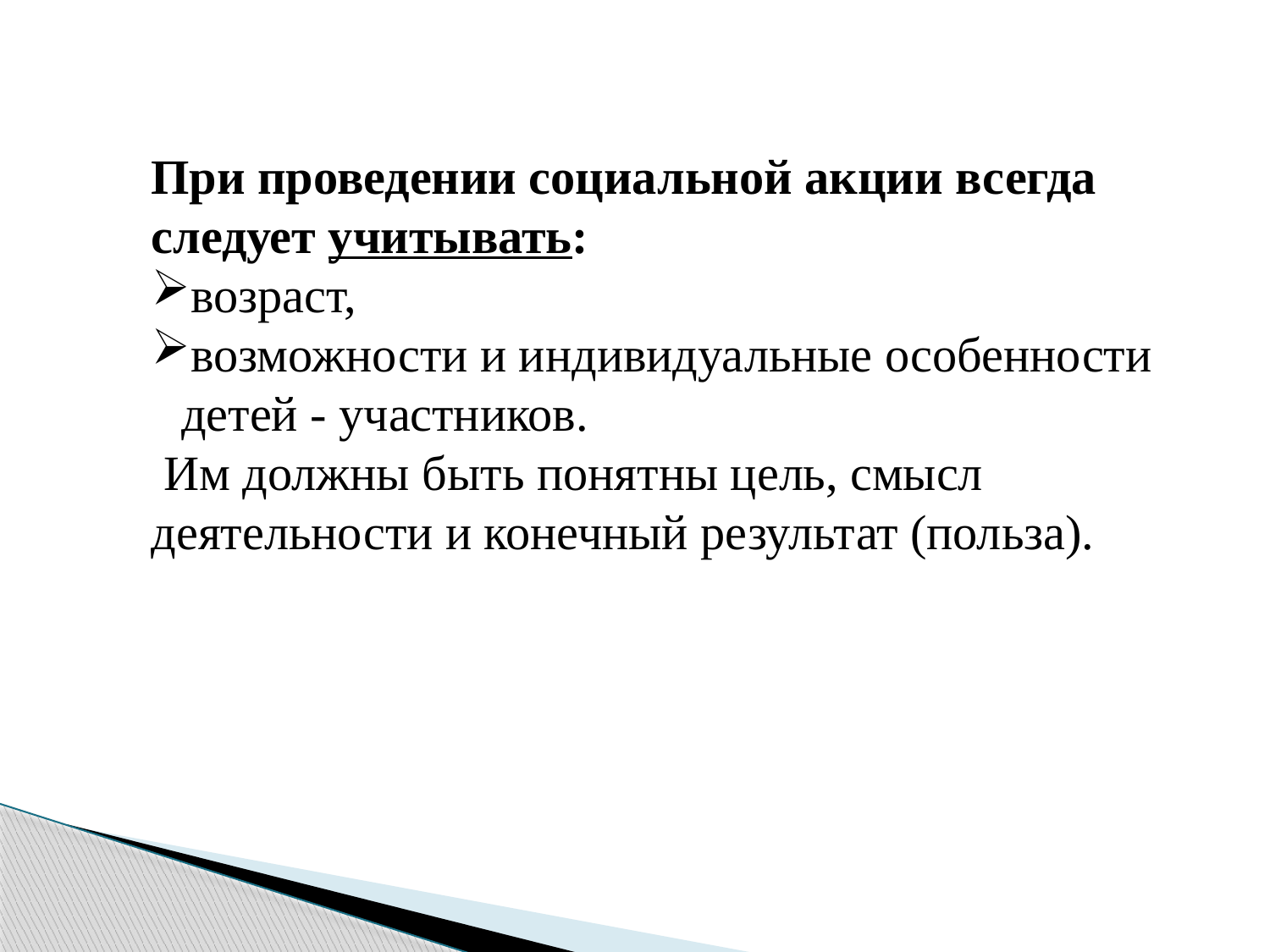

При проведении социальной акции всегда следует учитывать:
возраст,
возможности и индивидуальные особенности детей - участников.
 Им должны быть понятны цель, смысл деятельности и конечный результат (польза).